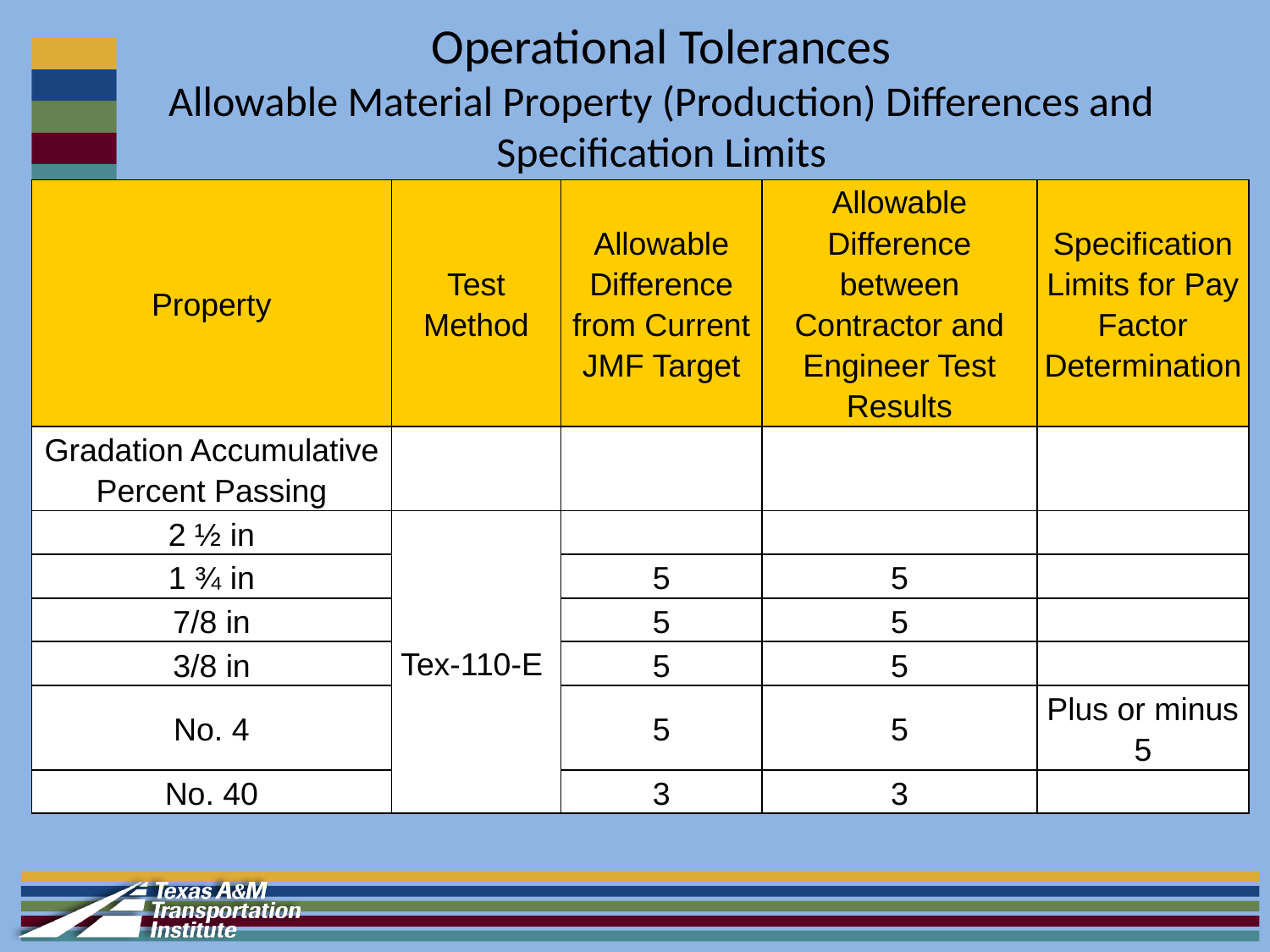

# Operational Tolerances Allowable Material Property (Production) Differences and Specification Limits

| Property | Test Method | Allowable Difference from Current JMF Target | Allowable Difference between Contractor and Engineer Test Results | Specification Limits for Pay Factor Determination |
| --- | --- | --- | --- | --- |
| Gradation Accumulative Percent Passing |  |  |  |  |
| 2 ½ in | Tex-110-E |  |  |  |
| 1 ¾ in |  | 5 | 5 |  |
| 7/8 in |  | 5 | 5 |  |
| 3/8 in |  | 5 | 5 |  |
| No. 4 |  | 5 | 5 | Plus or minus 5 |
| No. 40 |  | 3 | 3 |  |